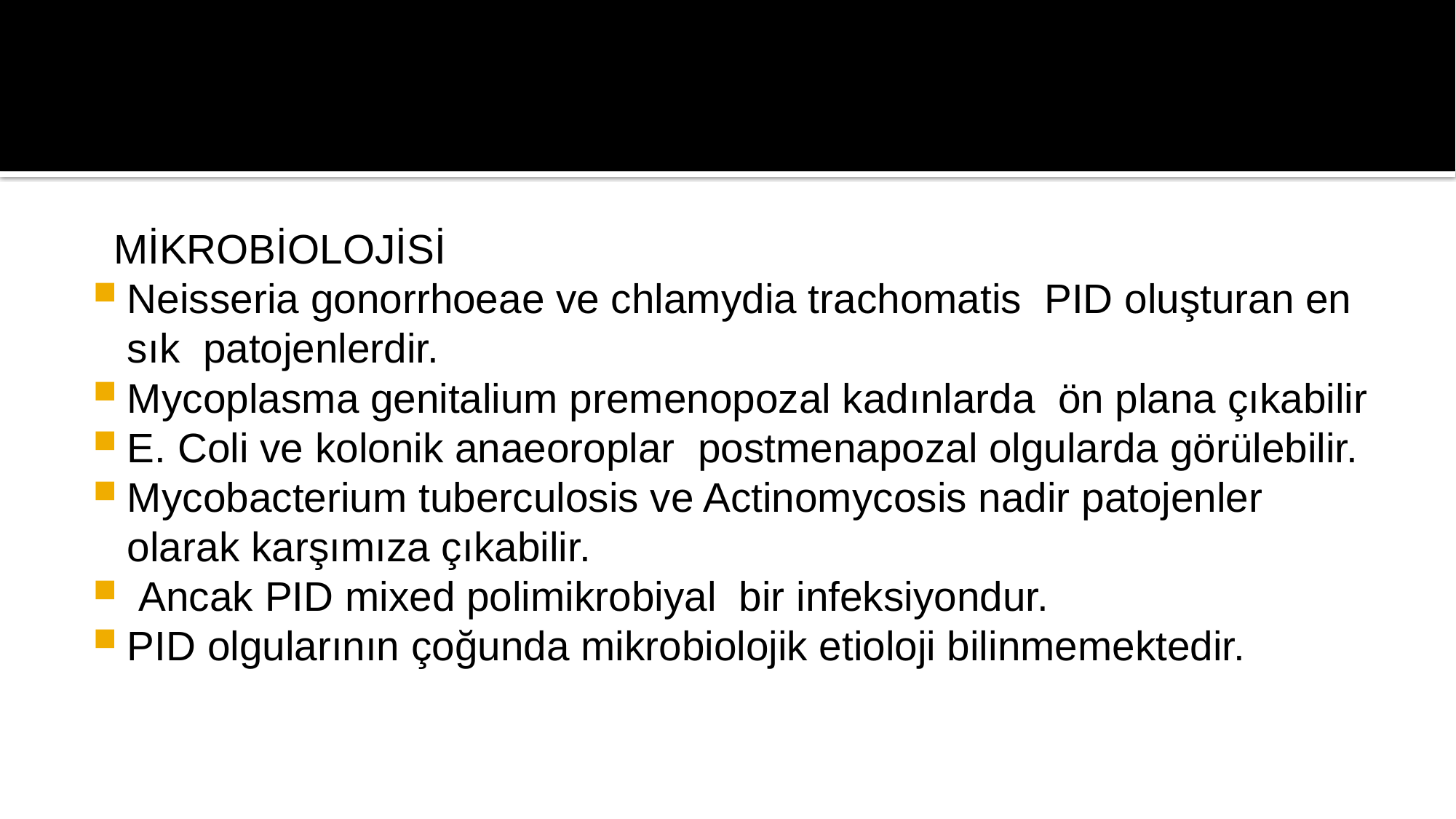

MİKROBİOLOJİSİ
Neisseria gonorrhoeae ve chlamydia trachomatis  PID oluşturan en sık  patojenlerdir.
Mycoplasma genitalium premenopozal kadınlarda  ön plana çıkabilir
E. Coli ve kolonik anaeoroplar  postmenapozal olgularda görülebilir.
Mycobacterium tuberculosis ve Actinomycosis nadir patojenler olarak karşımıza çıkabilir.
 Ancak PID mixed polimikrobiyal  bir infeksiyondur.
PID olgularının çoğunda mikrobiolojik etioloji bilinmemektedir.